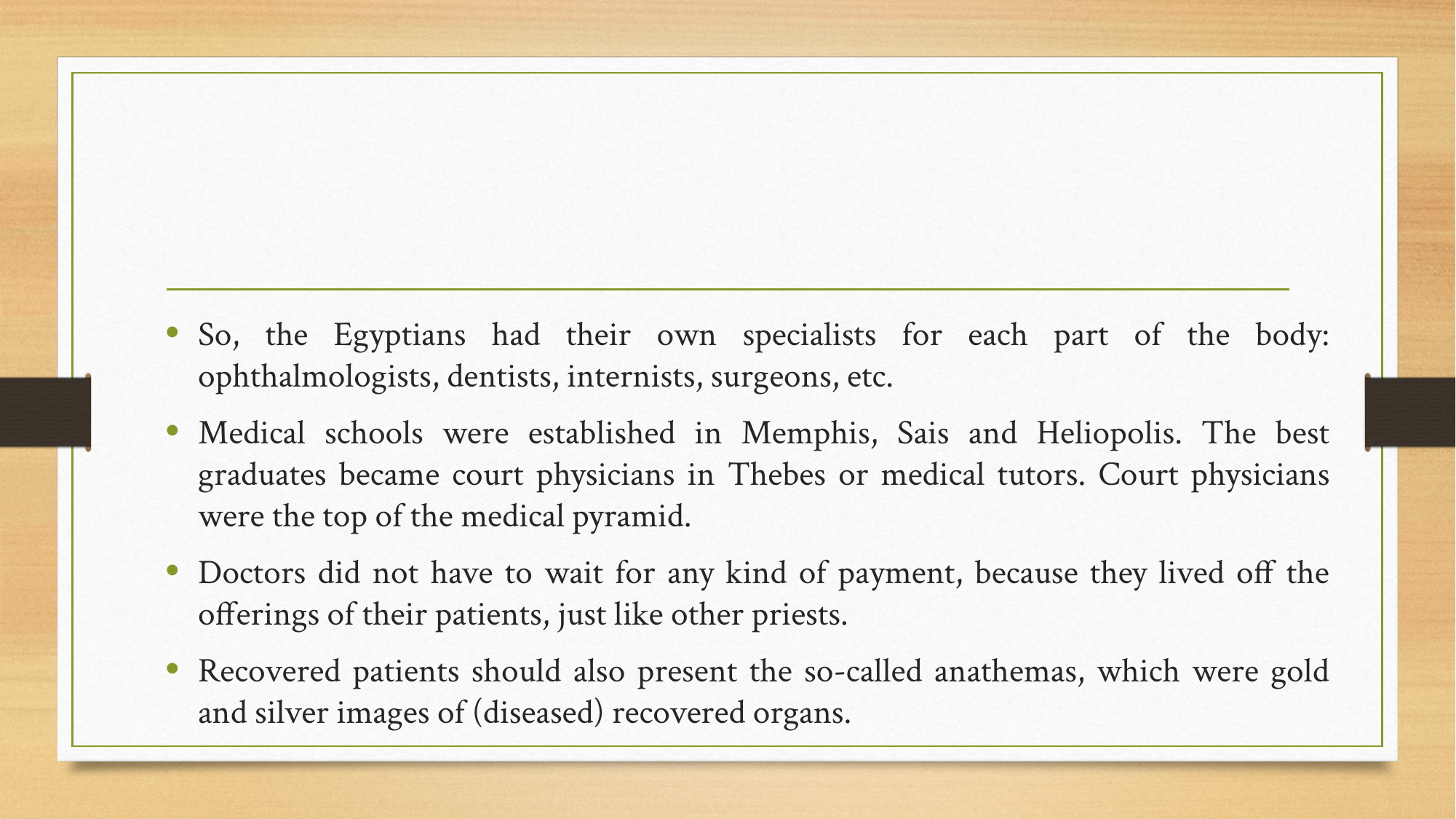

So, the Egyptians had their own specialists for each part of the body: ophthalmologists, dentists, internists, surgeons, etc.
Medical schools were established in Memphis, Sais and Heliopolis. The best graduates became court physicians in Thebes or medical tutors. Court physicians were the top of the medical pyramid.
Doctors did not have to wait for any kind of payment, because they lived off the offerings of their patients, just like other priests.
Recovered patients should also present the so-called anathemas, which were gold and silver images of (diseased) recovered organs.